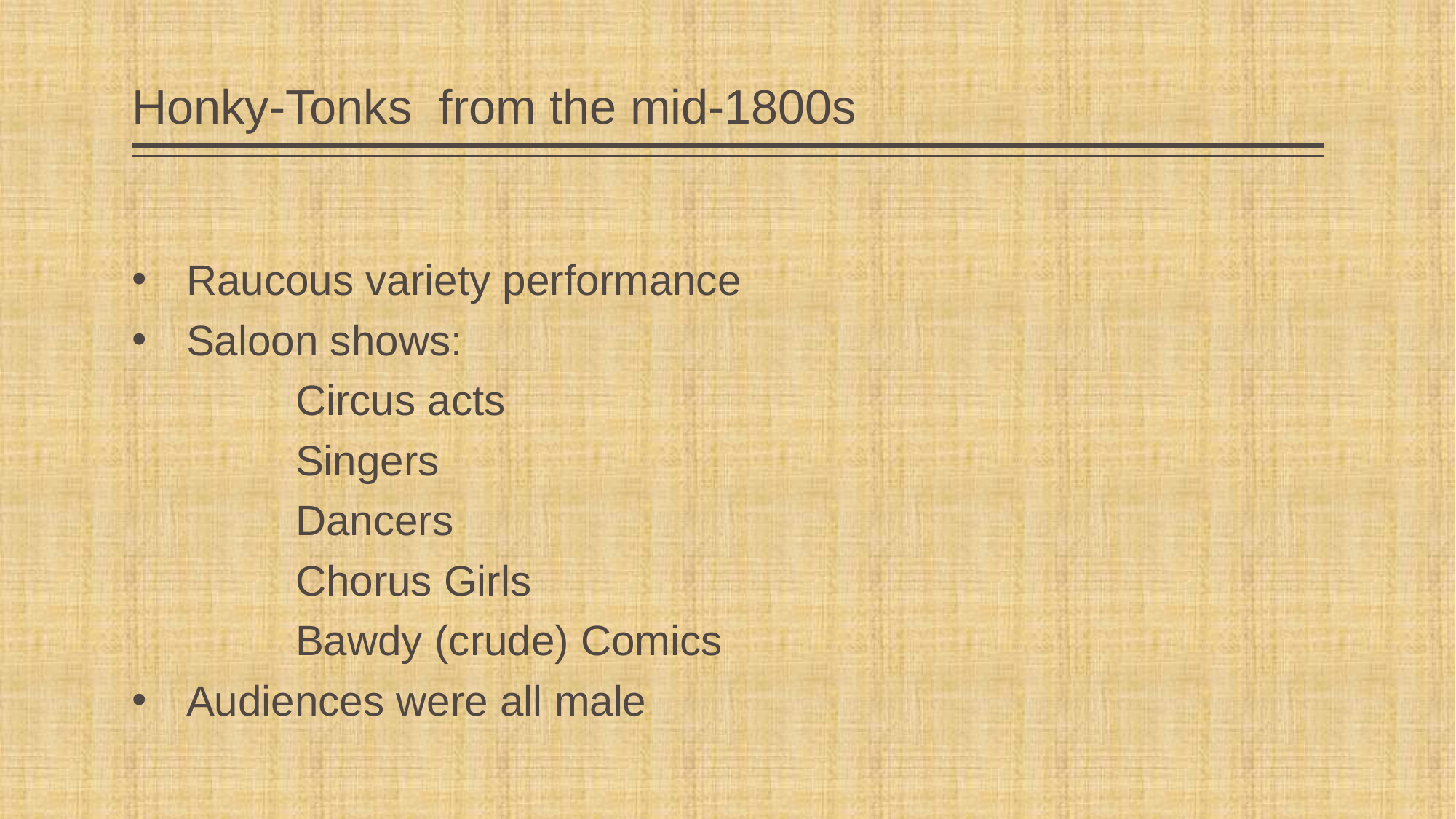

# Honky-Tonks  from the mid-1800s

Raucous variety performance
Saloon shows:
		Circus acts
		Singers
		Dancers
		Chorus Girls
		Bawdy (crude) Comics
Audiences were all male